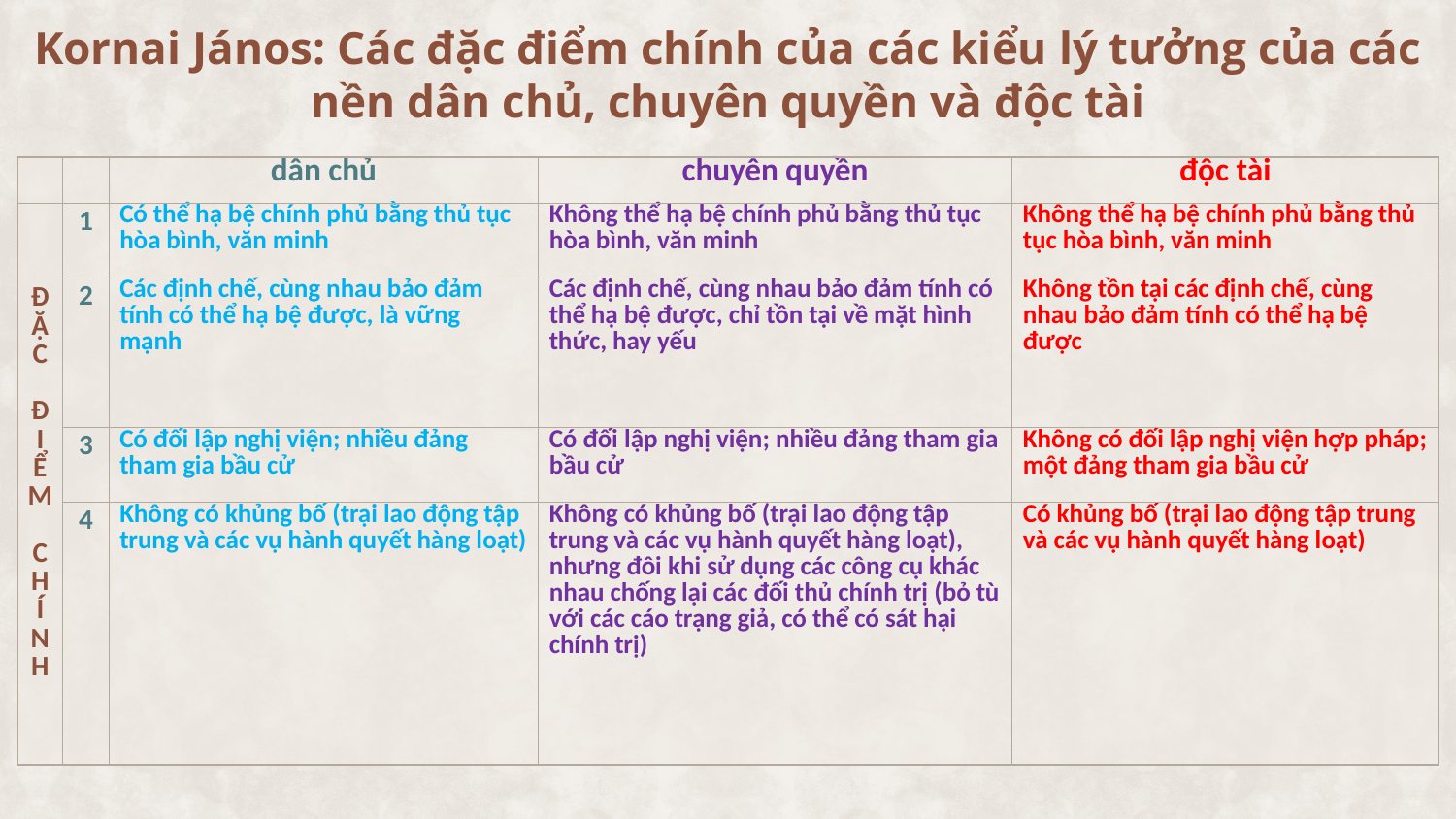

Kornai János: Các đặc điểm chính của các kiểu lý tưởng của các nền dân chủ, chuyên quyền và độc tài
|  |  | dân chủ | chuyên quyền | độc tài |
| --- | --- | --- | --- | --- |
| Đ Ặ C Đ I Ể M C H Í N H | 1 | Có thể hạ bệ chính phủ bằng thủ tục hòa bình, văn minh | Không thể hạ bệ chính phủ bằng thủ tục hòa bình, văn minh | Không thể hạ bệ chính phủ bằng thủ tục hòa bình, văn minh |
|  | 2 | Các định chế, cùng nhau bảo đảm tính có thể hạ bệ được, là vững mạnh | Các định chế, cùng nhau bảo đảm tính có thể hạ bệ được, chỉ tồn tại về mặt hình thức, hay yếu | Không tồn tại các định chế, cùng nhau bảo đảm tính có thể hạ bệ được |
|  | 3 | Có đối lập nghị viện; nhiều đảng tham gia bầu cử | Có đối lập nghị viện; nhiều đảng tham gia bầu cử | Không có đối lập nghị viện hợp pháp; một đảng tham gia bầu cử |
|  | 4 | Không có khủng bố (trại lao động tập trung và các vụ hành quyết hàng loạt) | Không có khủng bố (trại lao động tập trung và các vụ hành quyết hàng loạt), nhưng đôi khi sử dụng các công cụ khác nhau chống lại các đối thủ chính trị (bỏ tù với các cáo trạng giả, có thể có sát hại chính trị) | Có khủng bố (trại lao động tập trung và các vụ hành quyết hàng loạt) |